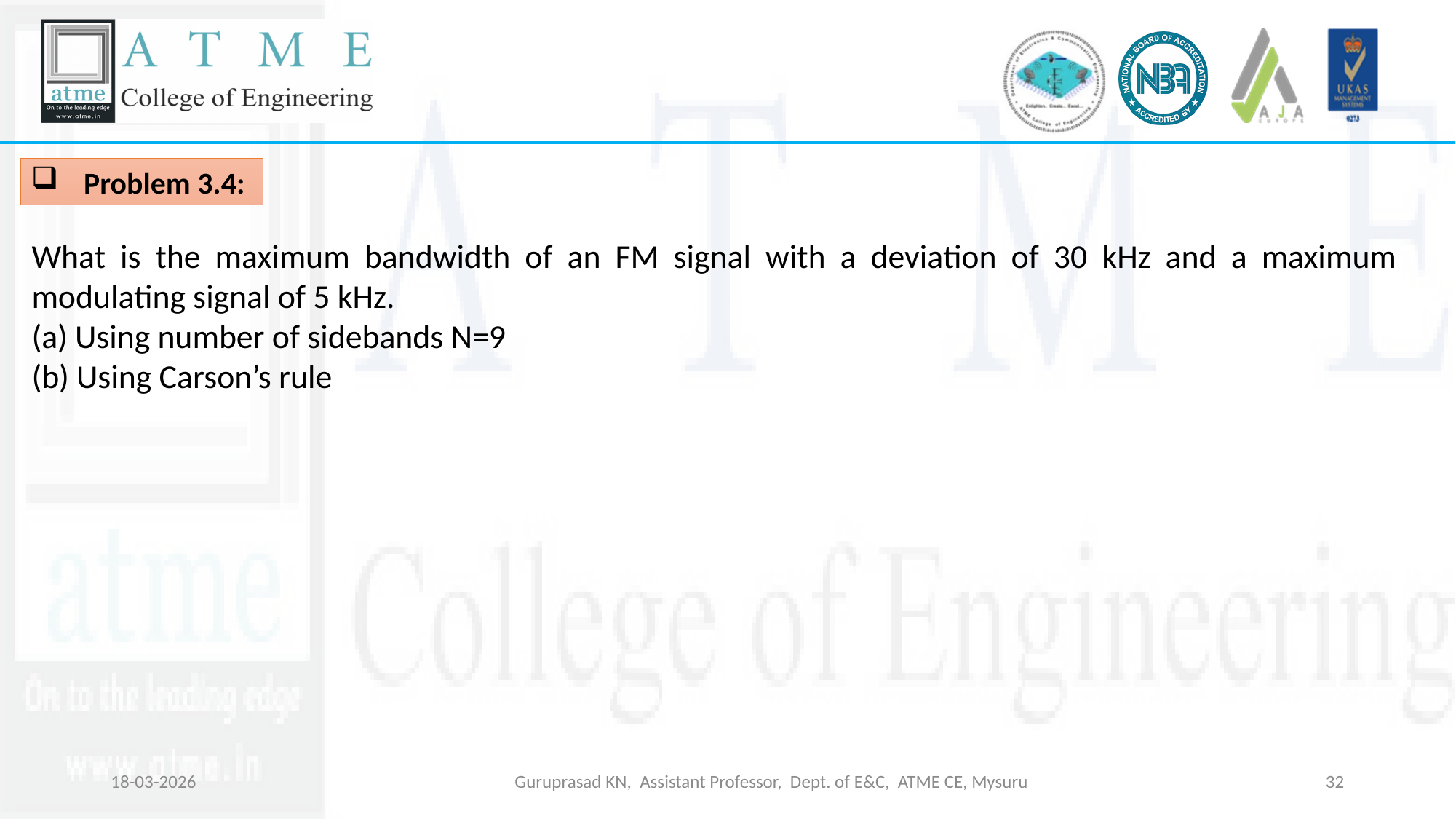

Problem 3.4:
What is the maximum bandwidth of an FM signal with a deviation of 30 kHz and a maximum modulating signal of 5 kHz.
(a) Using number of sidebands N=9
(b) Using Carson’s rule
18-03-2026
Guruprasad KN,  Assistant Professor,  Dept. of E&C,  ATME CE, Mysuru
32